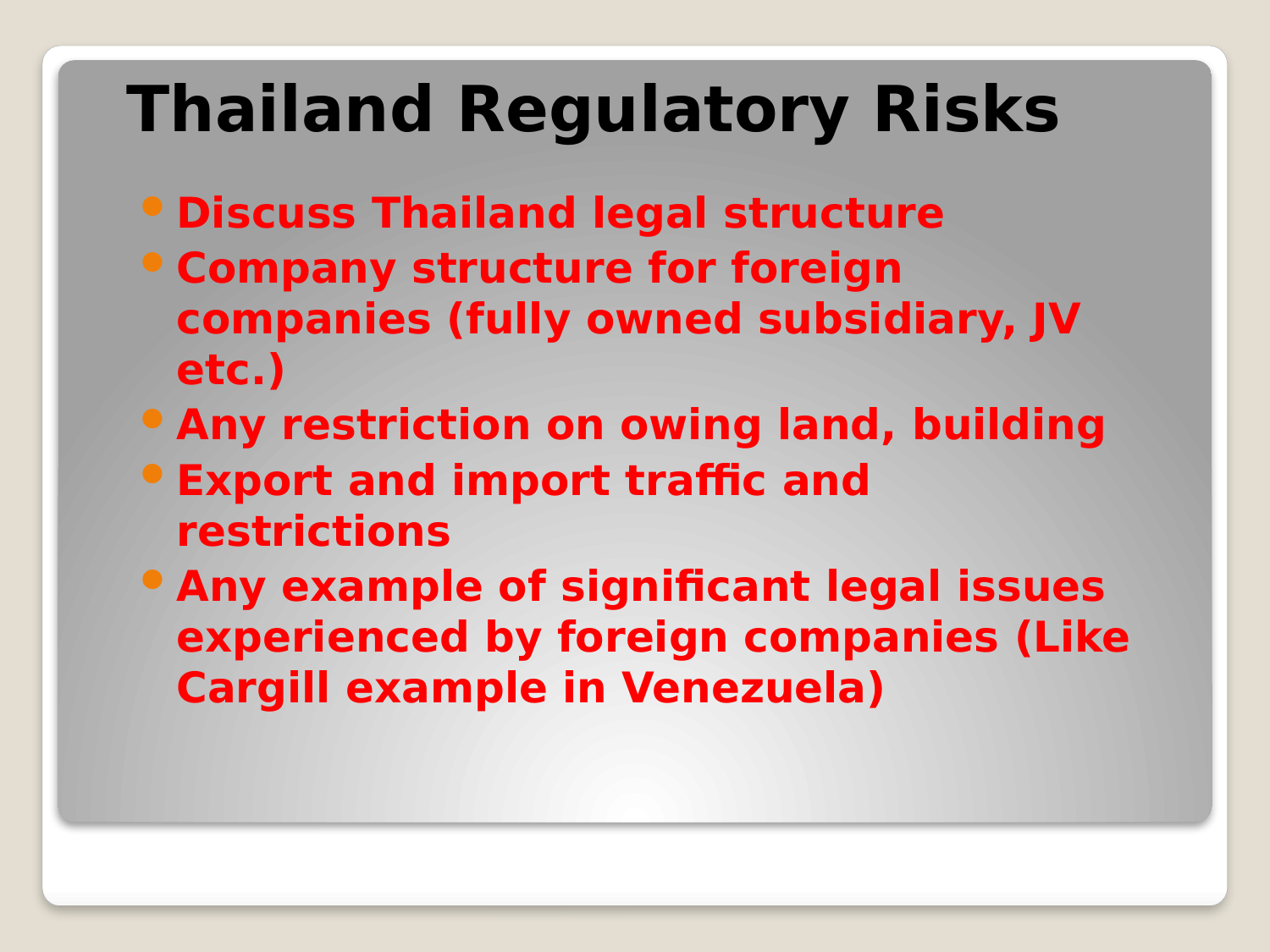

# Thailand Regulatory Risks
Discuss Thailand legal structure
Company structure for foreign companies (fully owned subsidiary, JV etc.)
Any restriction on owing land, building
Export and import traffic and restrictions
Any example of significant legal issues experienced by foreign companies (Like Cargill example in Venezuela)